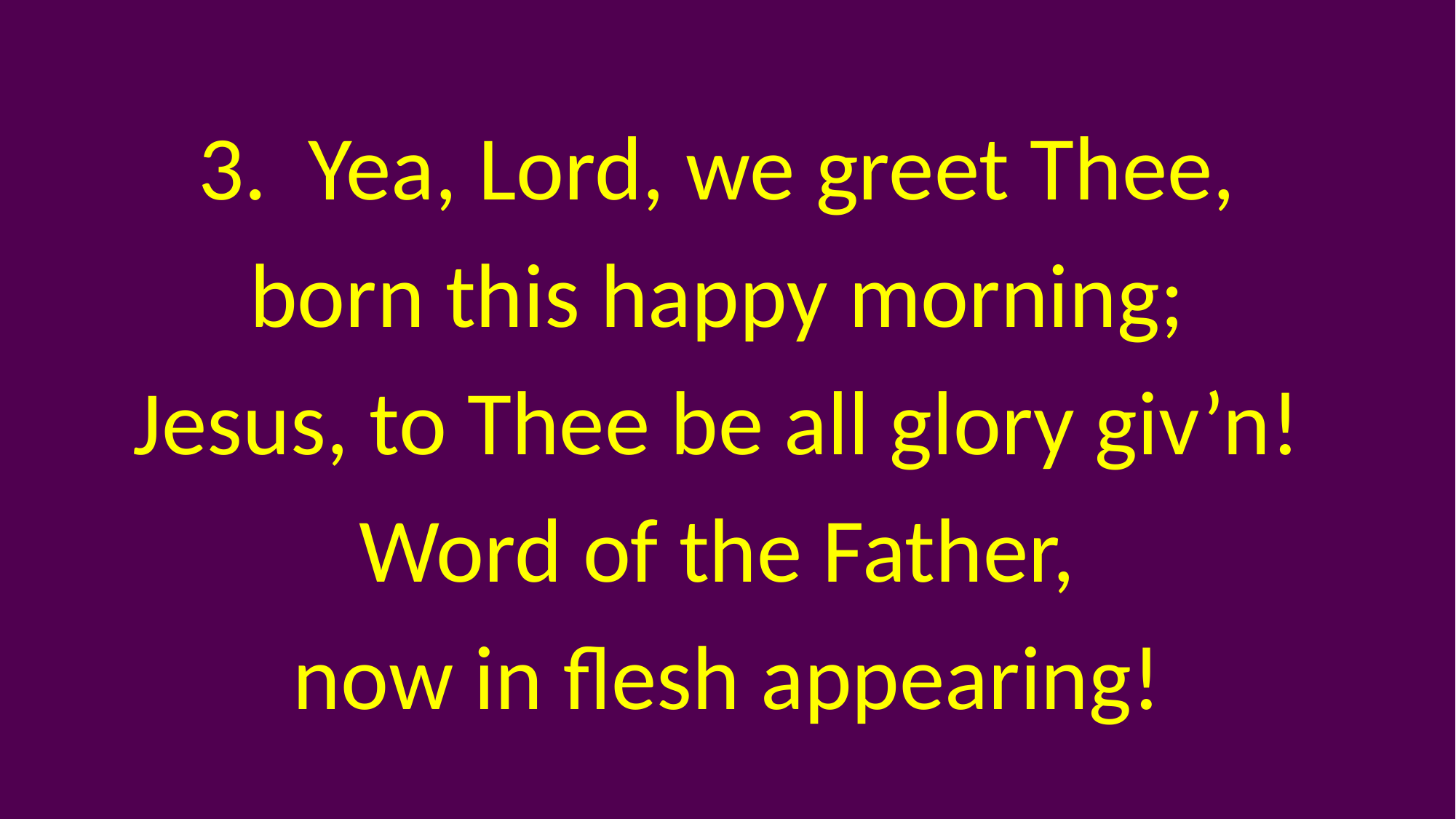

3.  Yea, Lord, we greet Thee,
born this happy morning;
Jesus, to Thee be all glory giv’n!
Word of the Father,
now in flesh appearing!